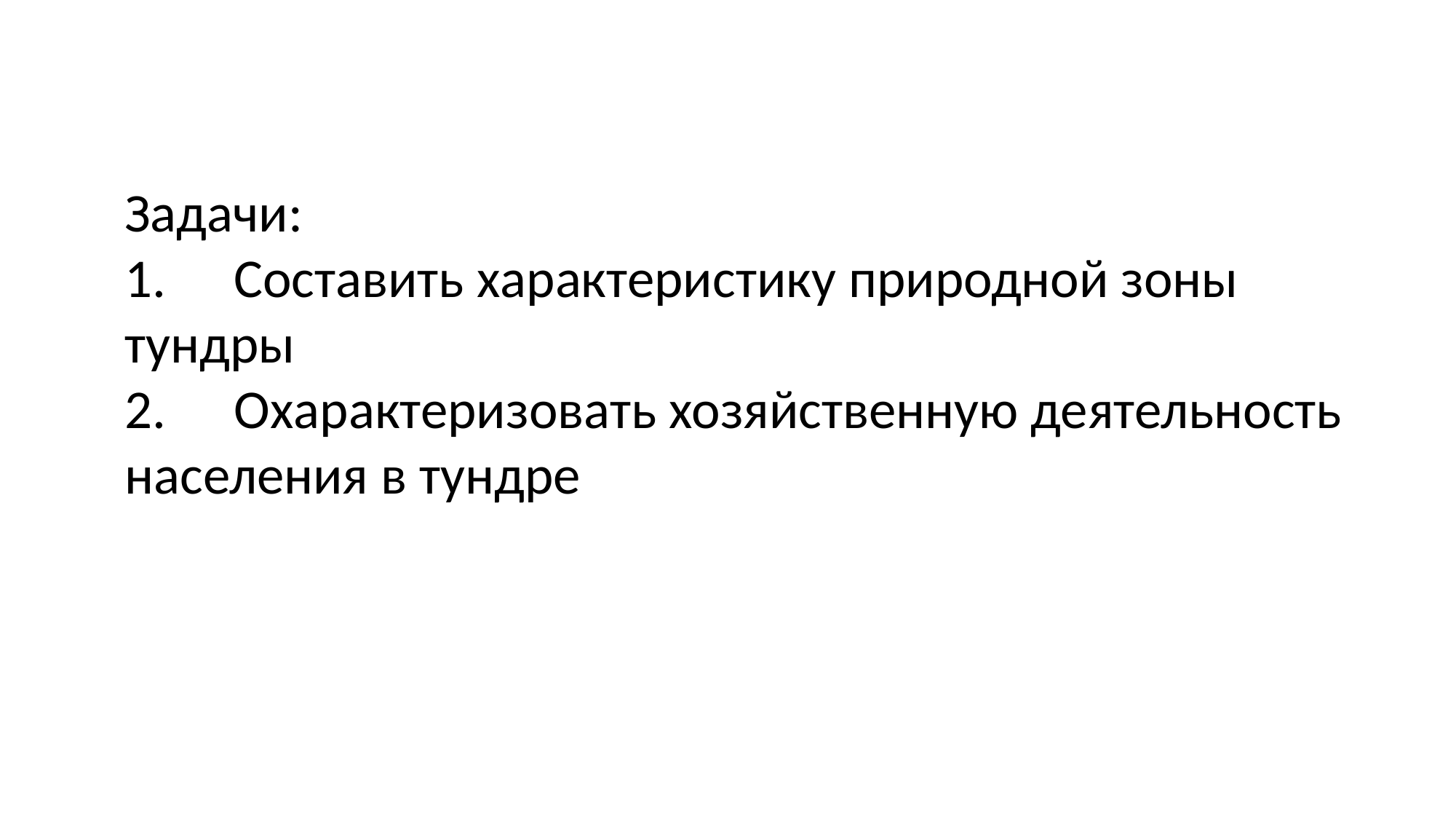

Задачи:
1.	Составить характеристику природной зоны тундры
2.	Охарактеризовать хозяйственную деятельность населения в тундре